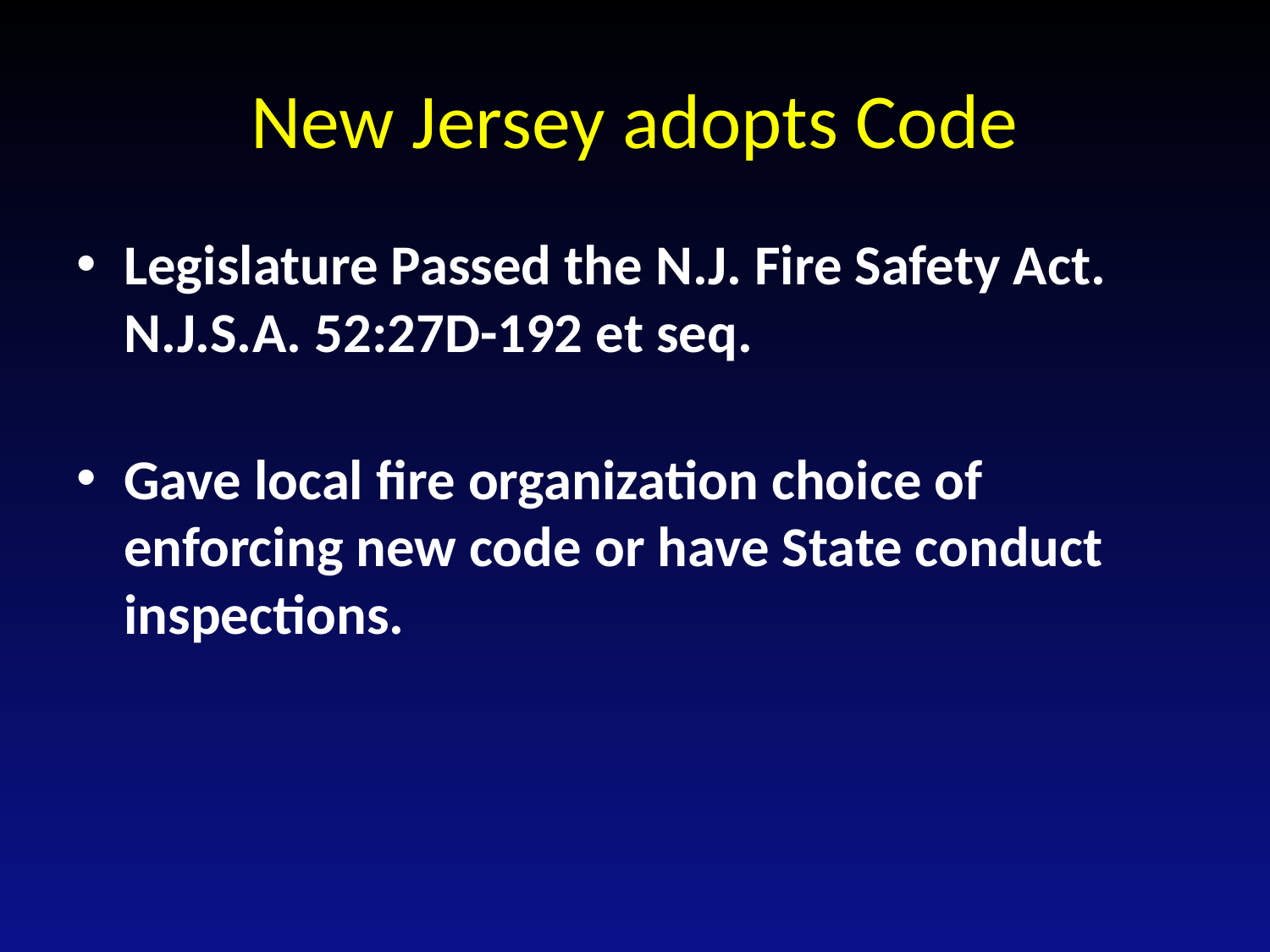

# New Jersey adopts Code
Legislature Passed the N.J. Fire Safety Act. N.J.S.A. 52:27D-192 et seq.
Gave local fire organization choice of enforcing new code or have State conduct inspections.